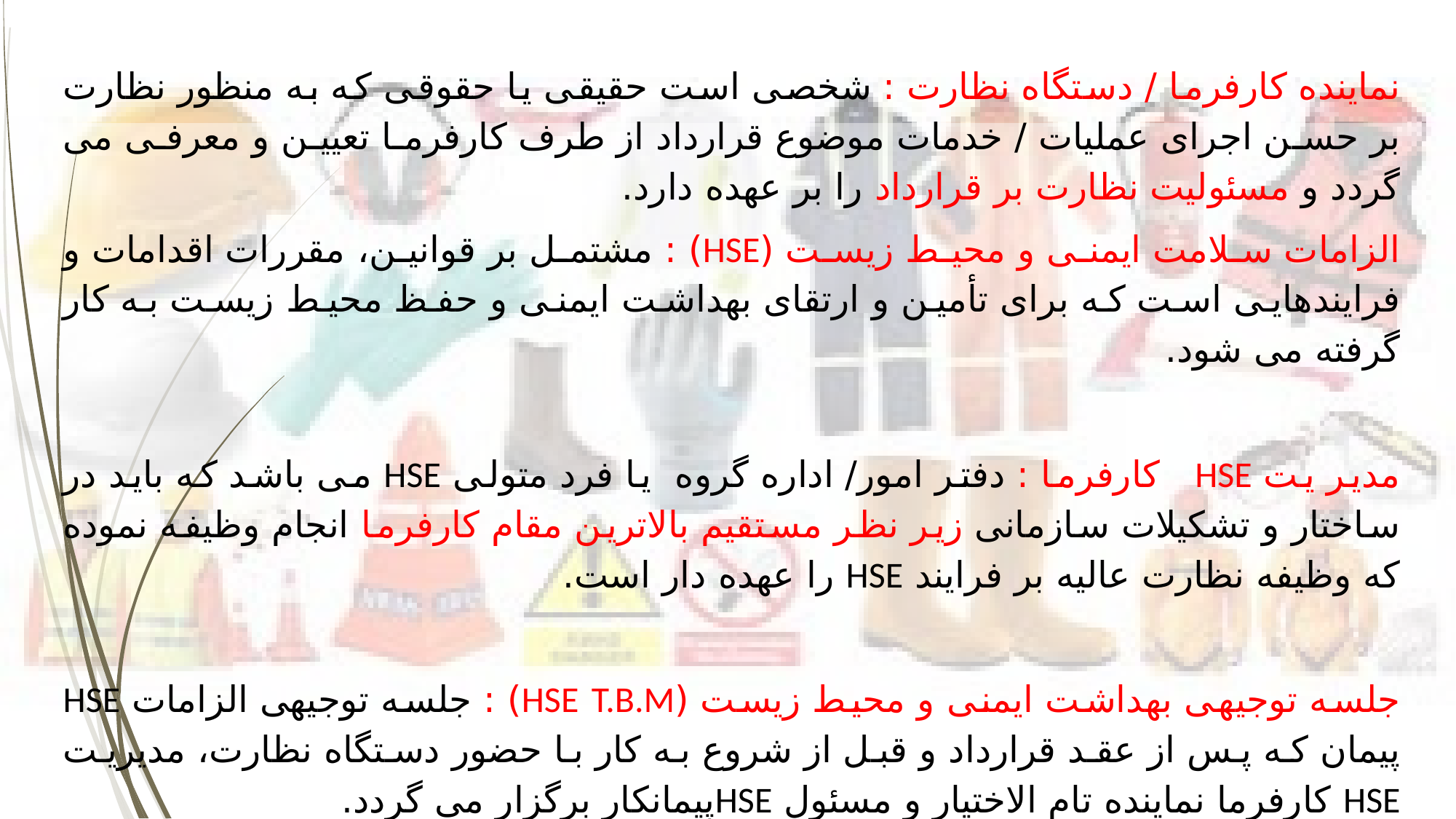

نماینده کارفرما / دستگاه نظارت : شخصی است حقیقی یا حقوقی که به منظور نظارت بر حسن اجرای عملیات / خدمات موضوع قرارداد از طرف کارفرما تعیین و معرفی می گردد و مسئولیت نظارت بر قرارداد را بر عهده دارد.
الزامات سلامت ایمنی و محیط زیست (HSE) : مشتمل بر قوانین، مقررات اقدامات و فرایندهایی است که برای تأمین و ارتقای بهداشت ایمنی و حفظ محیط زیست به کار گرفته می شود.

مدیر یت HSE   کارفرما : دفتر امور/ اداره گروه  یا فرد متولی HSE می باشد که باید در ساختار و تشکیلات سازمانی زیر نظر مستقیم بالاترین مقام کارفرما انجام وظیفه نموده که وظیفه نظارت عالیه بر فرایند HSE را عهده دار است.

جلسه توجیهی بهداشت ایمنی و محیط زیست (HSE T.B.M) : جلسه توجیهی الزامات HSE پیمان که پس از عقد قرارداد و قبل از شروع به کار با حضور دستگاه نظارت، مدیریت HSE کارفرما نماینده تام الاختیار و مسئول HSEپیمانکار برگزار می گردد.